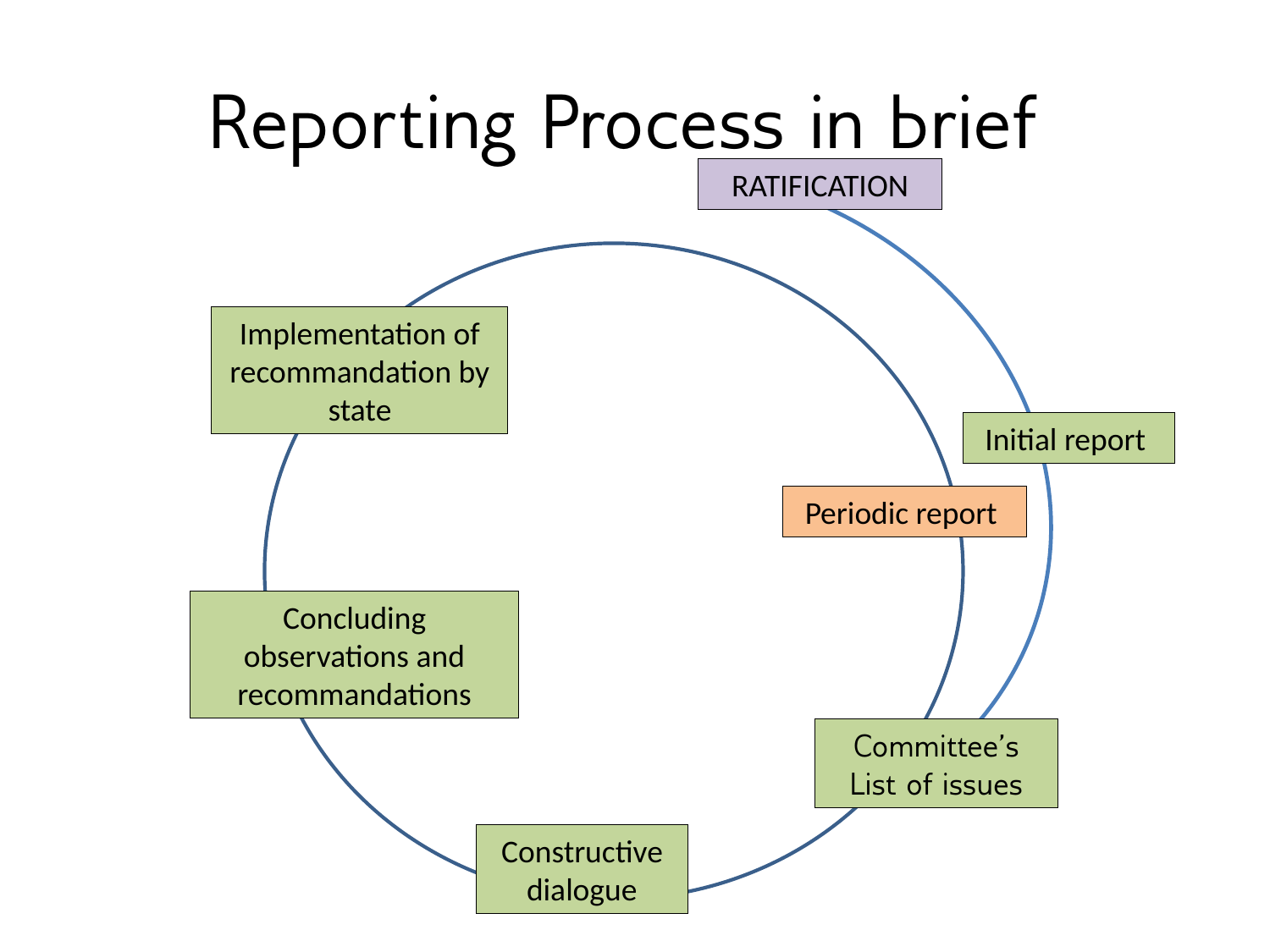

# Reporting Process in brief
RATIFICATION

Implementation of recommandation by state
Initial report
Periodic report
Concluding observations and recommandations
Committee’s List of issues
Constructive dialogue